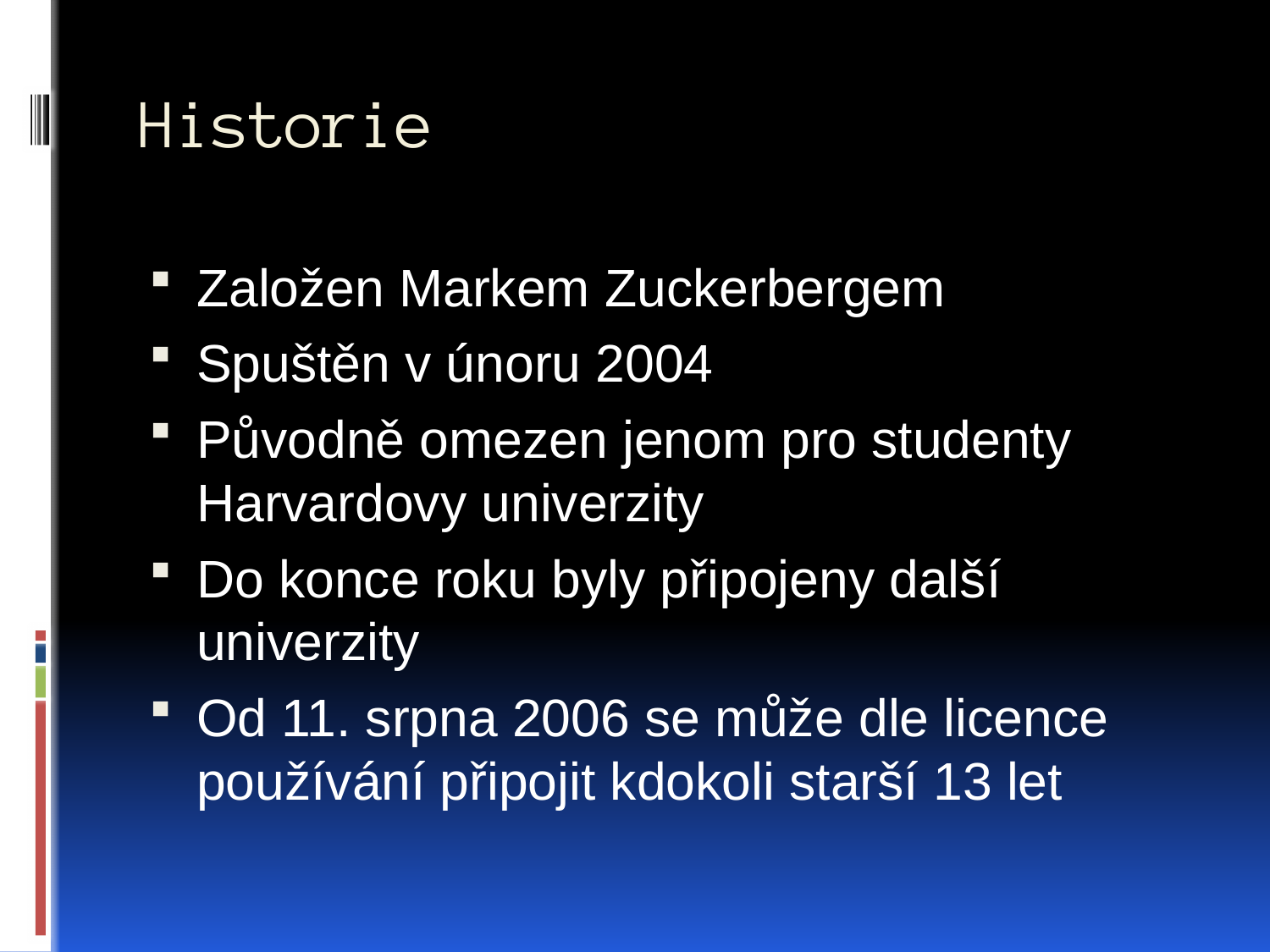

# Historie
Založen Markem Zuckerbergem
Spuštěn v únoru 2004
Původně omezen jenom pro studenty Harvardovy univerzity
Do konce roku byly připojeny další univerzity
Od 11. srpna 2006 se může dle licence používání připojit kdokoli starší 13 let